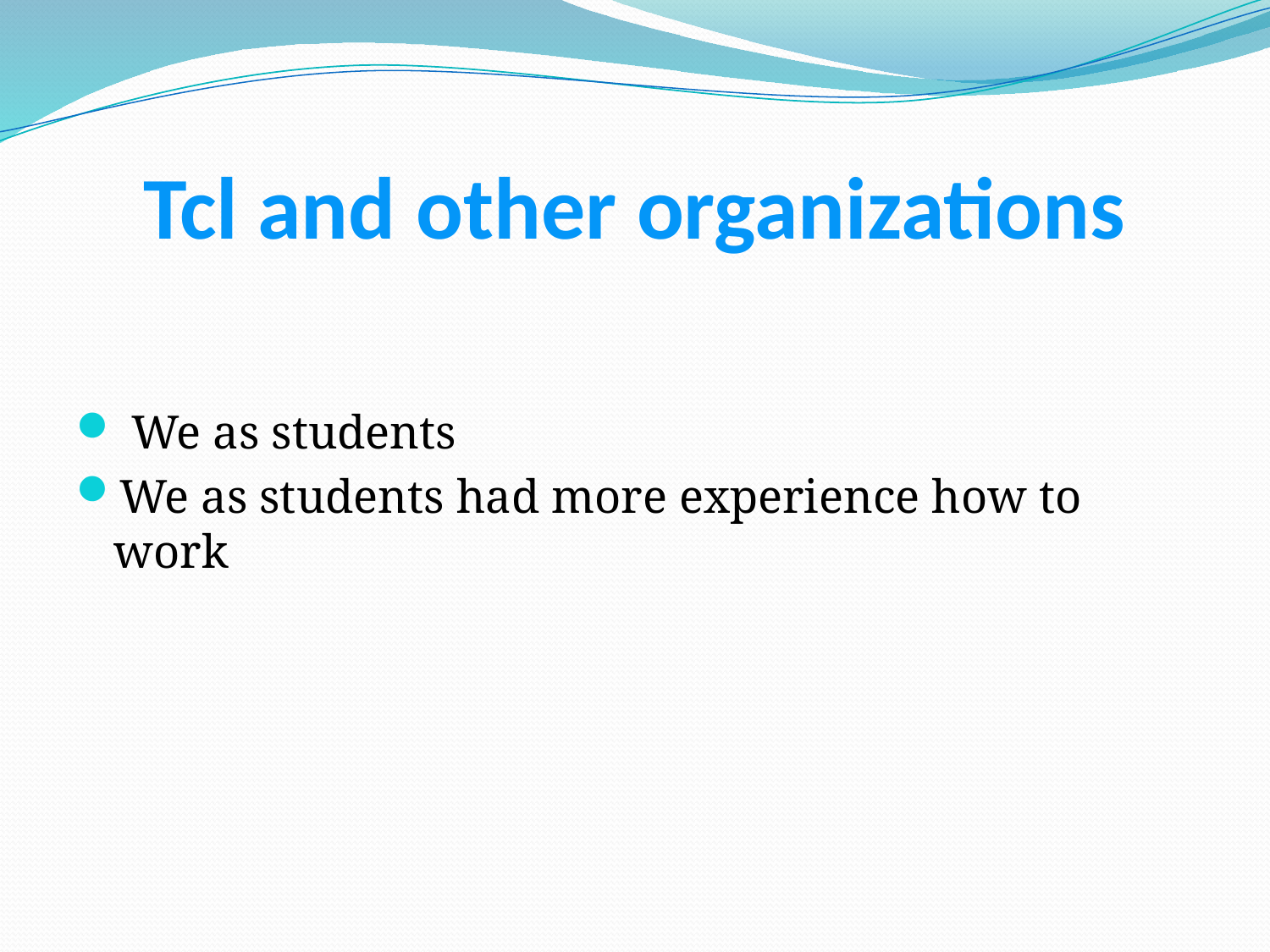

# Tcl and other organizations

 We as students
We as students had more experience how to work